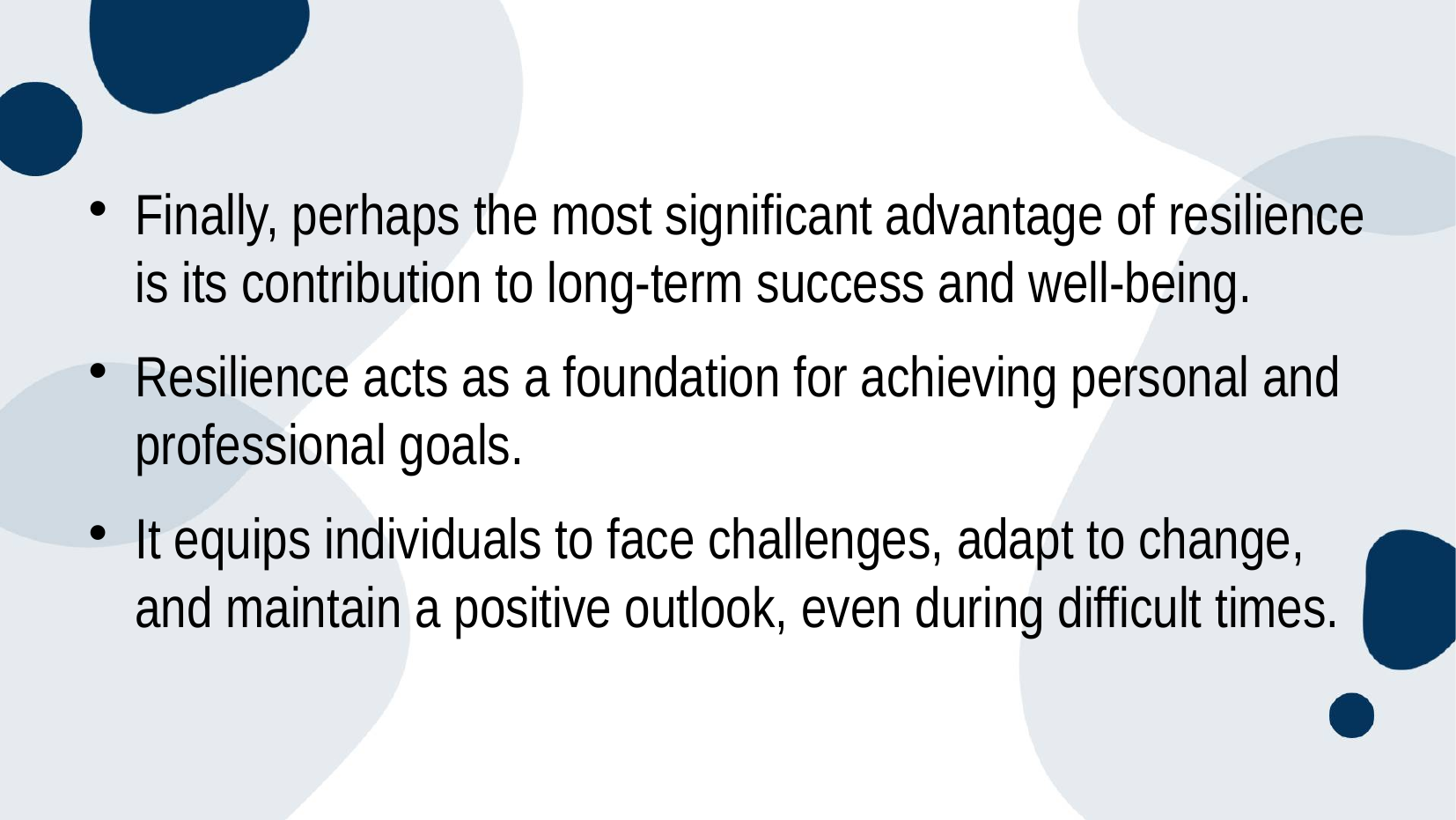

#
Finally, perhaps the most significant advantage of resilience is its contribution to long-term success and well-being.
Resilience acts as a foundation for achieving personal and professional goals.
It equips individuals to face challenges, adapt to change, and maintain a positive outlook, even during difficult times.